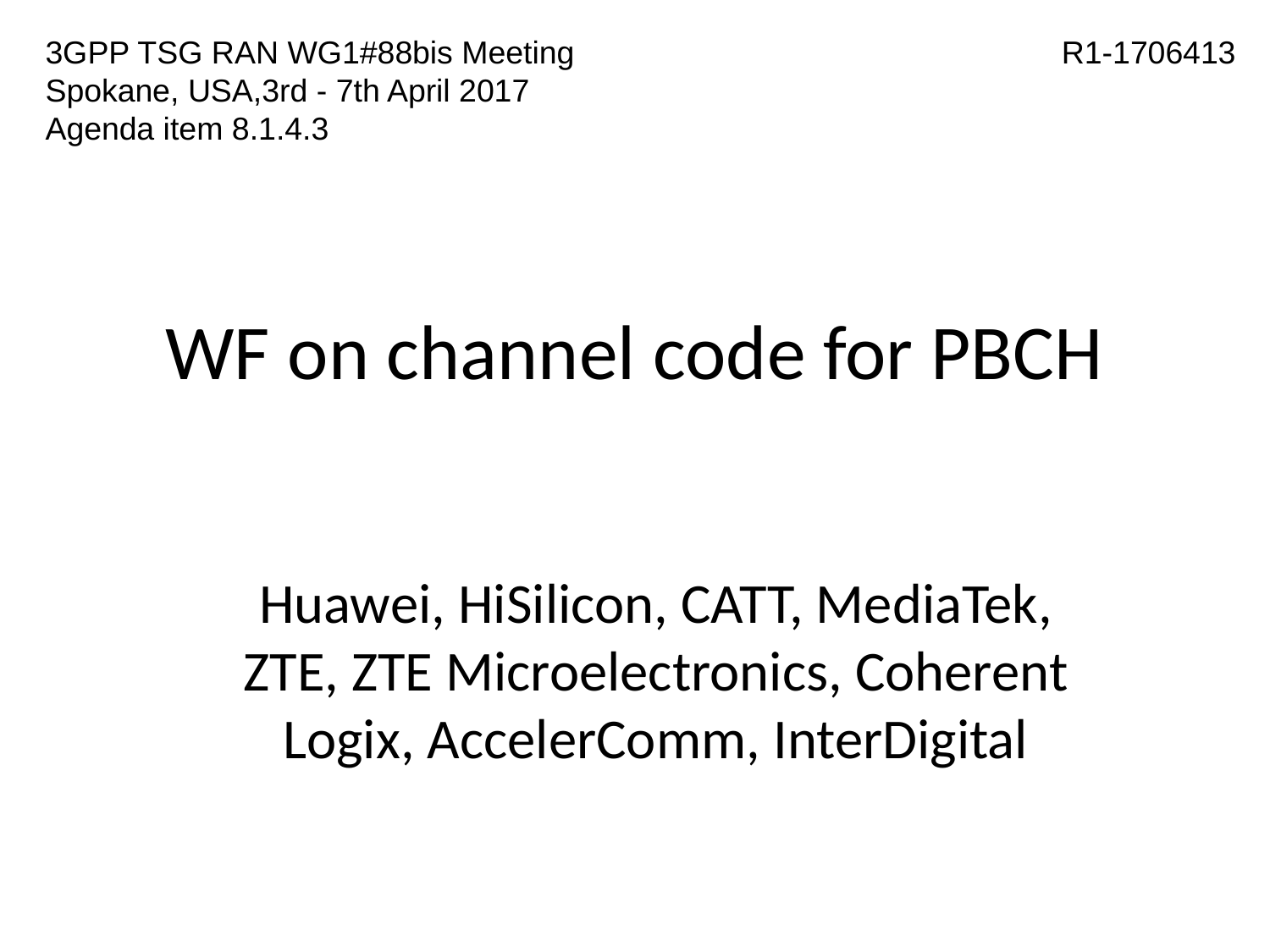

3GPP TSG RAN WG1#88bis Meeting
Spokane, USA,3rd - 7th April 2017
Agenda item 8.1.4.3
R1-1706413
WF on channel code for PBCH
Huawei, HiSilicon, CATT, MediaTek, ZTE, ZTE Microelectronics, Coherent Logix, AccelerComm, InterDigital